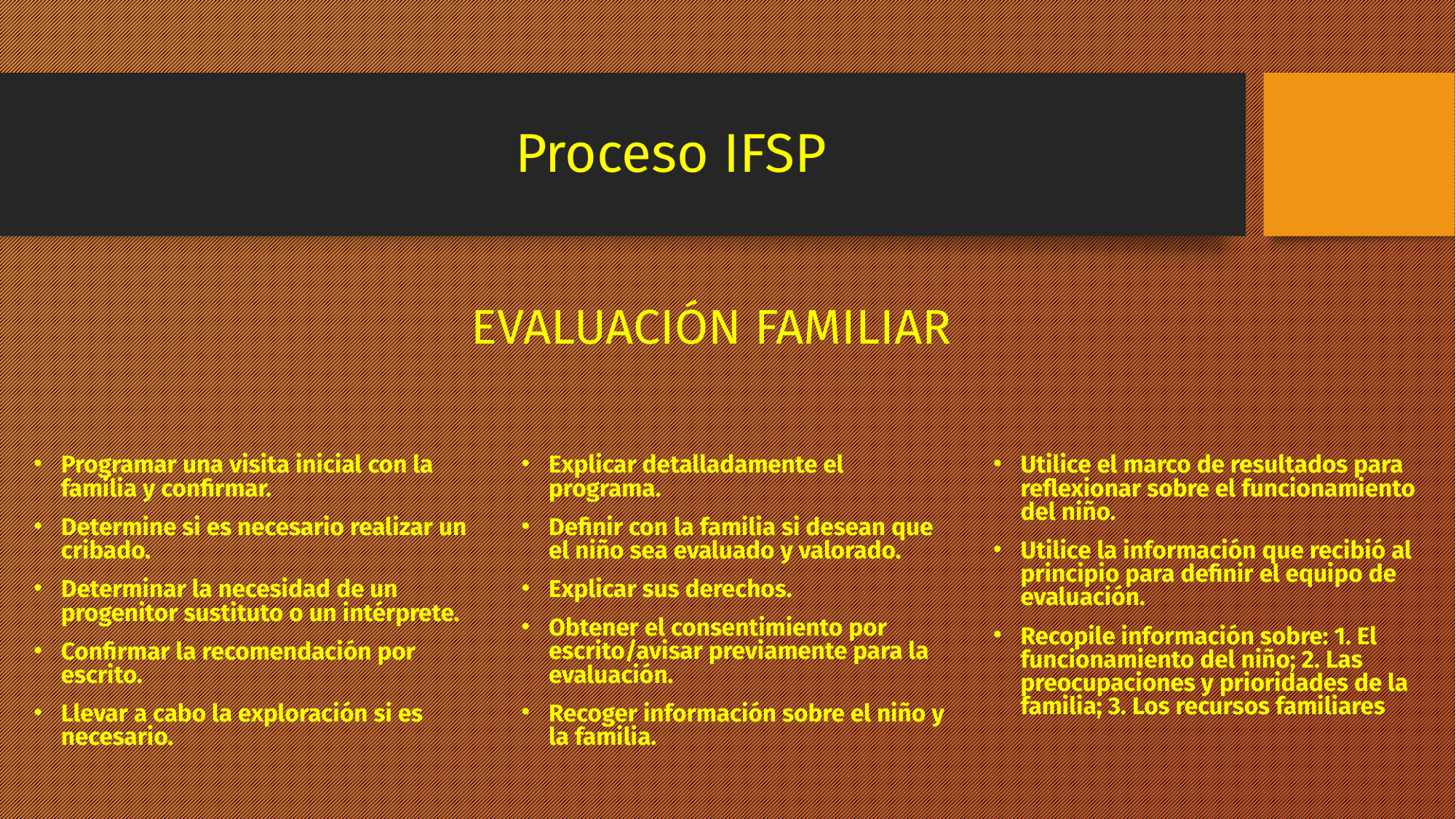

# Proceso IFSP
EVALUACIÓN FAMILIAR
Programar una visita inicial con la familia y confirmar.
Determine si es necesario realizar un cribado.
Determinar la necesidad de un progenitor sustituto o un intérprete.
Confirmar la recomendación por escrito.
Llevar a cabo la exploración si es necesario.
Explicar detalladamente el programa.
Definir con la familia si desean que el niño sea evaluado y valorado.
Explicar sus derechos.
Obtener el consentimiento por escrito/avisar previamente para la evaluación.
Recoger información sobre el niño y la familia.
Utilice el marco de resultados para reflexionar sobre el funcionamiento del niño.
Utilice la información que recibió al principio para definir el equipo de evaluación.
Recopile información sobre: 1. El funcionamiento del niño; 2. Las preocupaciones y prioridades de la familia; 3. Los recursos familiares